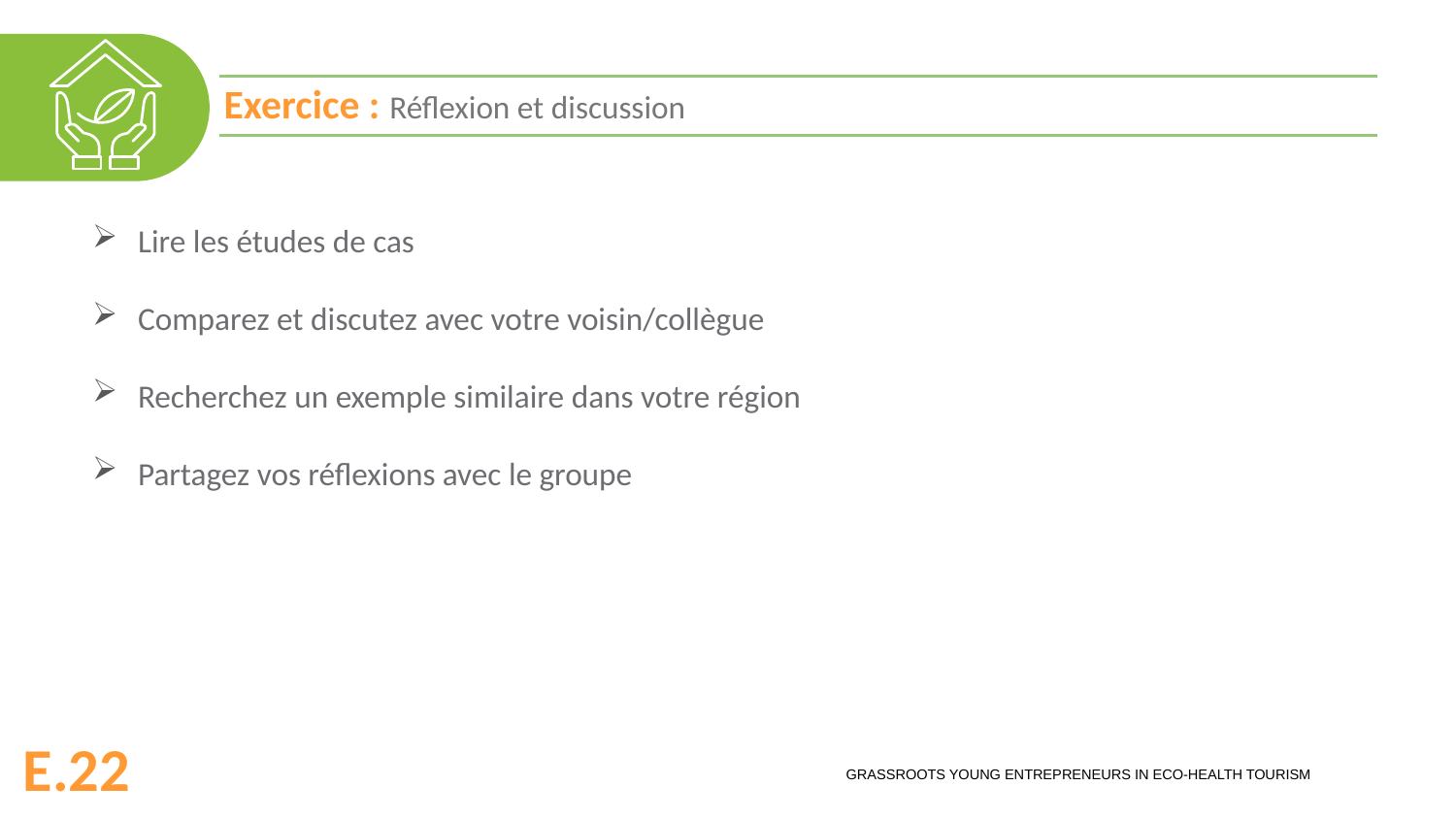

Exercice : Réflexion et discussion

Lire les études de cas

Comparez et discutez avec votre voisin/collègue

Recherchez un exemple similaire dans votre région

Partagez vos réflexions avec le groupe
E.22
GRASSROOTS YOUNG ENTREPRENEURS IN ECO-HEALTH TOURISM